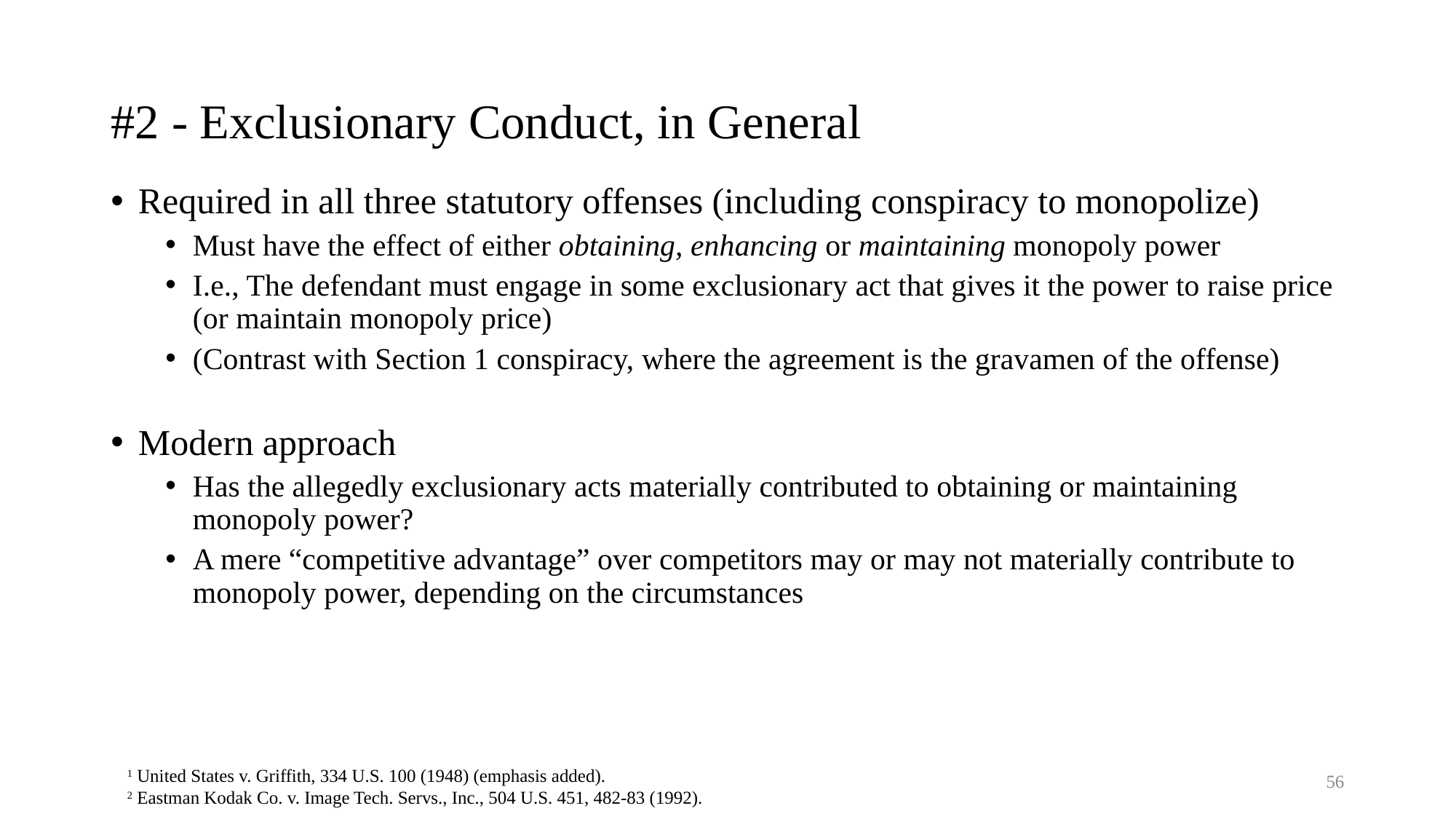

# #2 - Exclusionary Conduct, in General
Required in all three statutory offenses (including conspiracy to monopolize)
Must have the effect of either obtaining, enhancing or maintaining monopoly power
I.e., The defendant must engage in some exclusionary act that gives it the power to raise price (or maintain monopoly price)
(Contrast with Section 1 conspiracy, where the agreement is the gravamen of the offense)
Modern approach
Has the allegedly exclusionary acts materially contributed to obtaining or maintaining monopoly power?
A mere “competitive advantage” over competitors may or may not materially contribute to monopoly power, depending on the circumstances
1 United States v. Griffith, 334 U.S. 100 (1948) (emphasis added).
2 Eastman Kodak Co. v. Image Tech. Servs., Inc., 504 U.S. 451, 482-83 (1992).
56